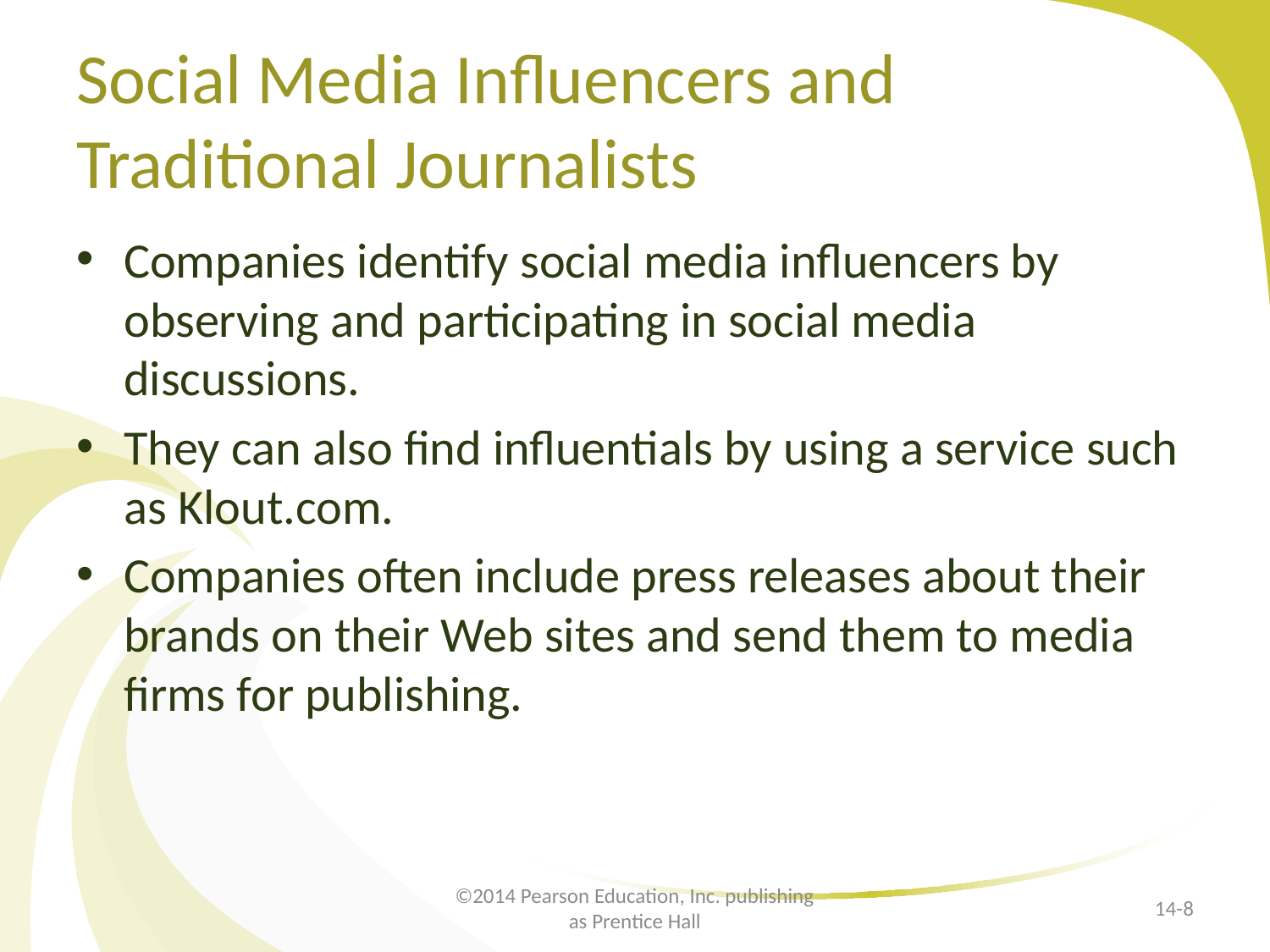

# Social Media Influencers and Traditional Journalists
Companies identify social media influencers by observing and participating in social media discussions.
They can also find influentials by using a service such as Klout.com.
Companies often include press releases about their brands on their Web sites and send them to media firms for publishing.
©2014 Pearson Education, Inc. publishing as Prentice Hall
14-8